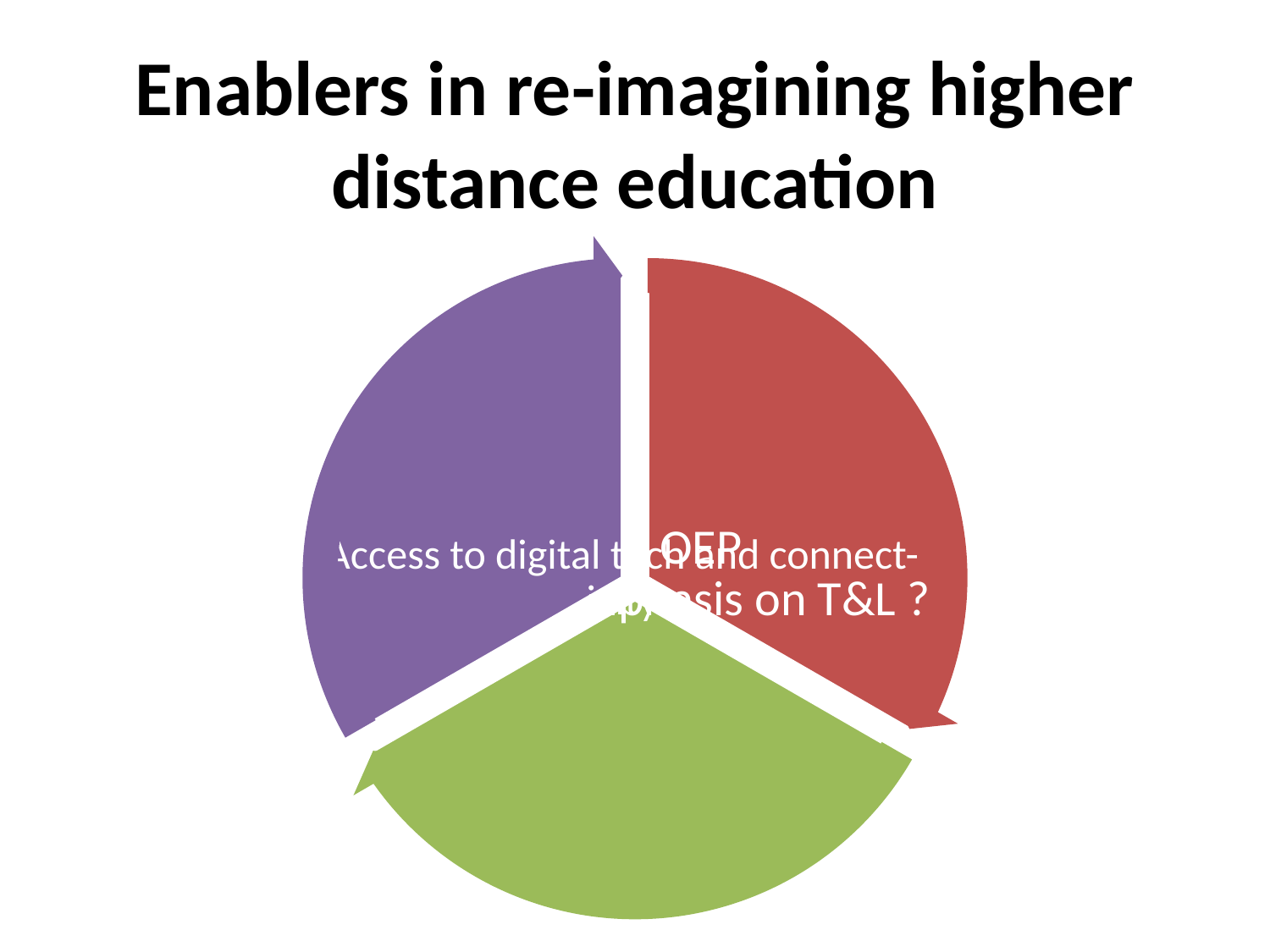

# Enablers in re-imagining higher distance education
OER, OEP

Increasing emphasis on T&L ?
Access to digital tech and connect-ivity